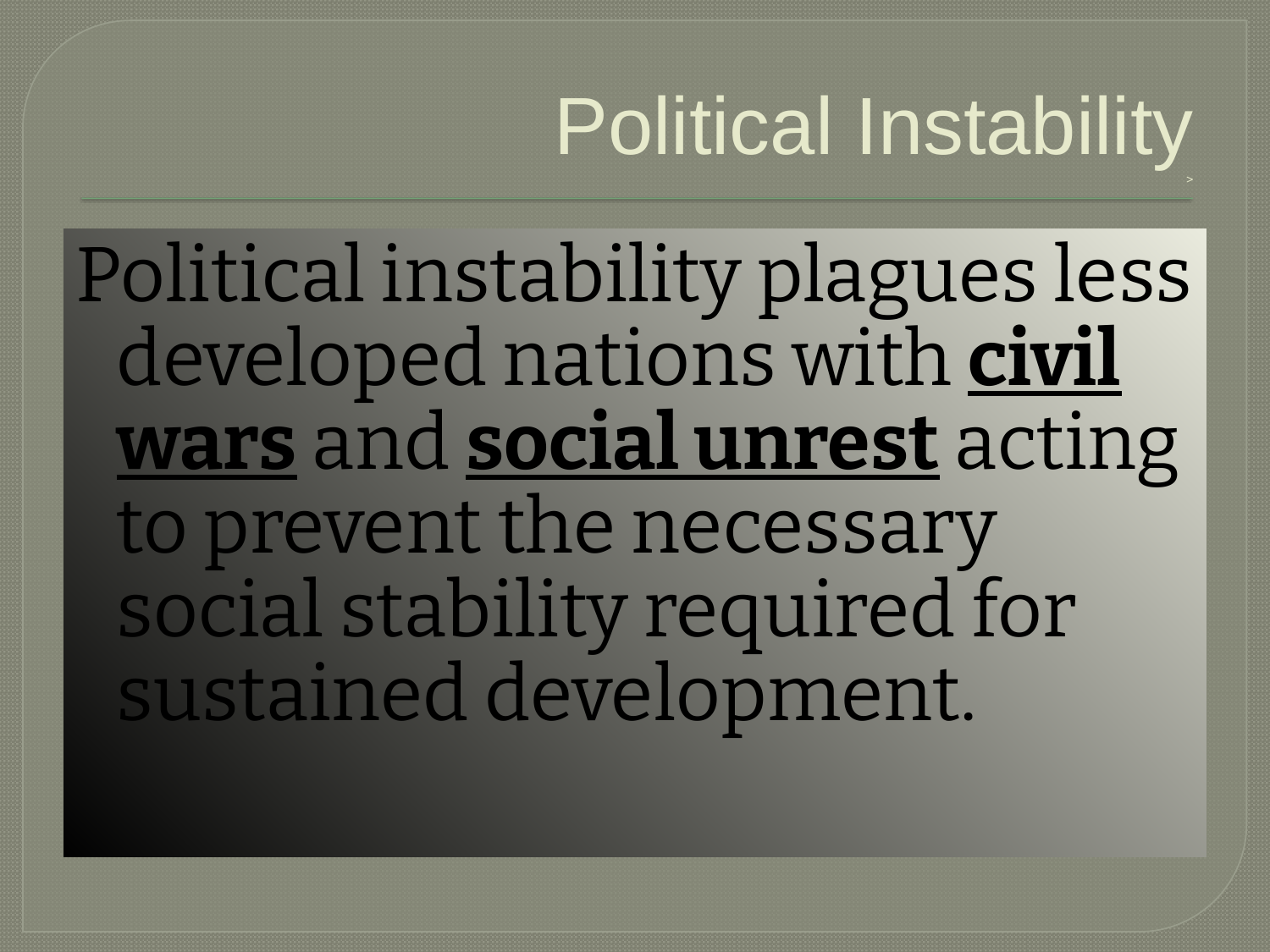

# Political Instability >
Political instability plagues less developed nations with civil wars and social unrest acting to prevent the necessary social stability required for sustained development.